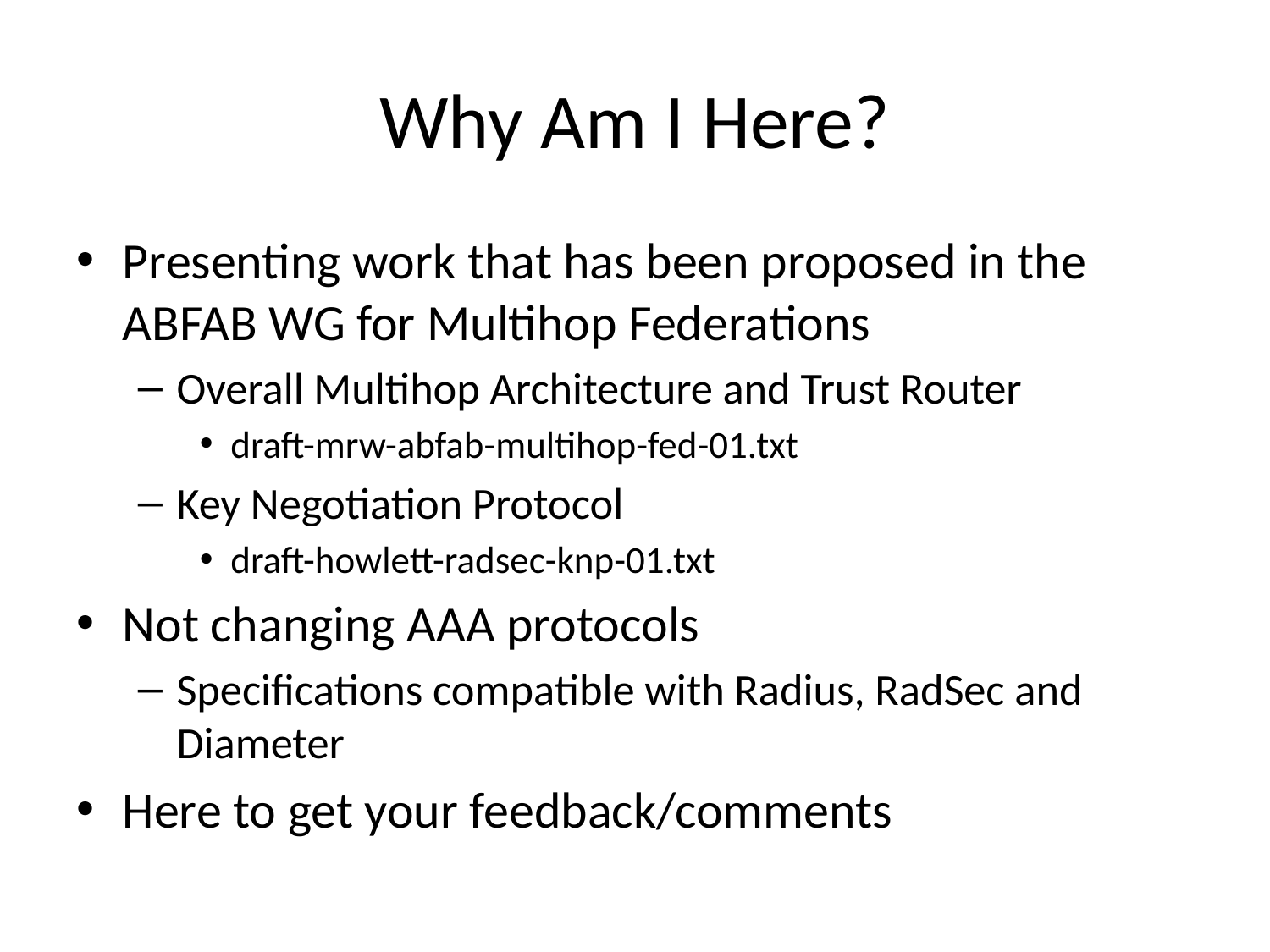

# Why Am I Here?
Presenting work that has been proposed in the ABFAB WG for Multihop Federations
Overall Multihop Architecture and Trust Router
draft-mrw-abfab-multihop-fed-01.txt
Key Negotiation Protocol
draft-howlett-radsec-knp-01.txt
Not changing AAA protocols
Specifications compatible with Radius, RadSec and Diameter
Here to get your feedback/comments